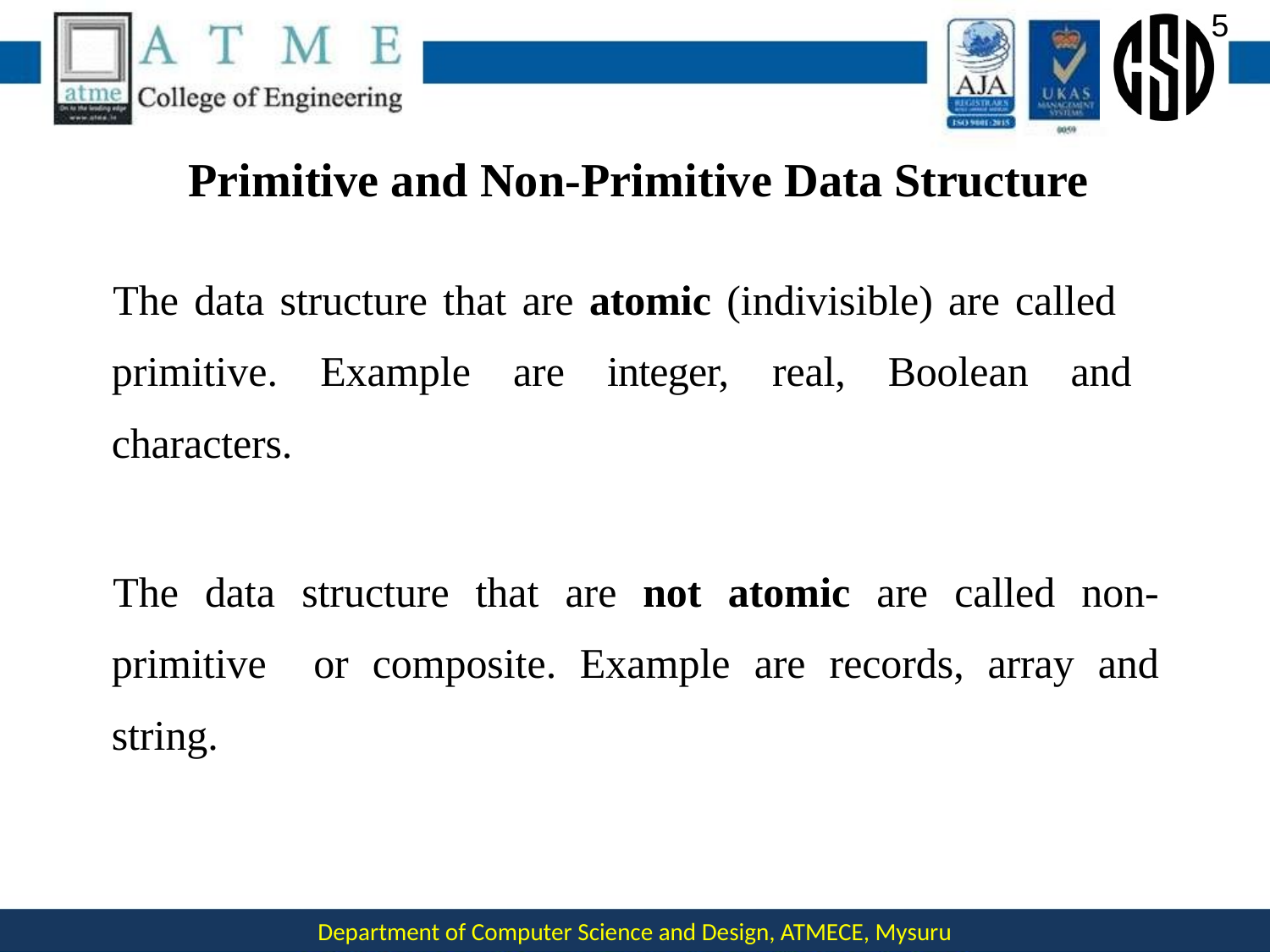

5
# Primitive and Non-Primitive Data Structure
The data structure that are atomic (indivisible) are called  primitive. Example are integer, real, Boolean and characters.

The data structure that are not atomic are called non-primitive  or composite. Example are records, array and string.